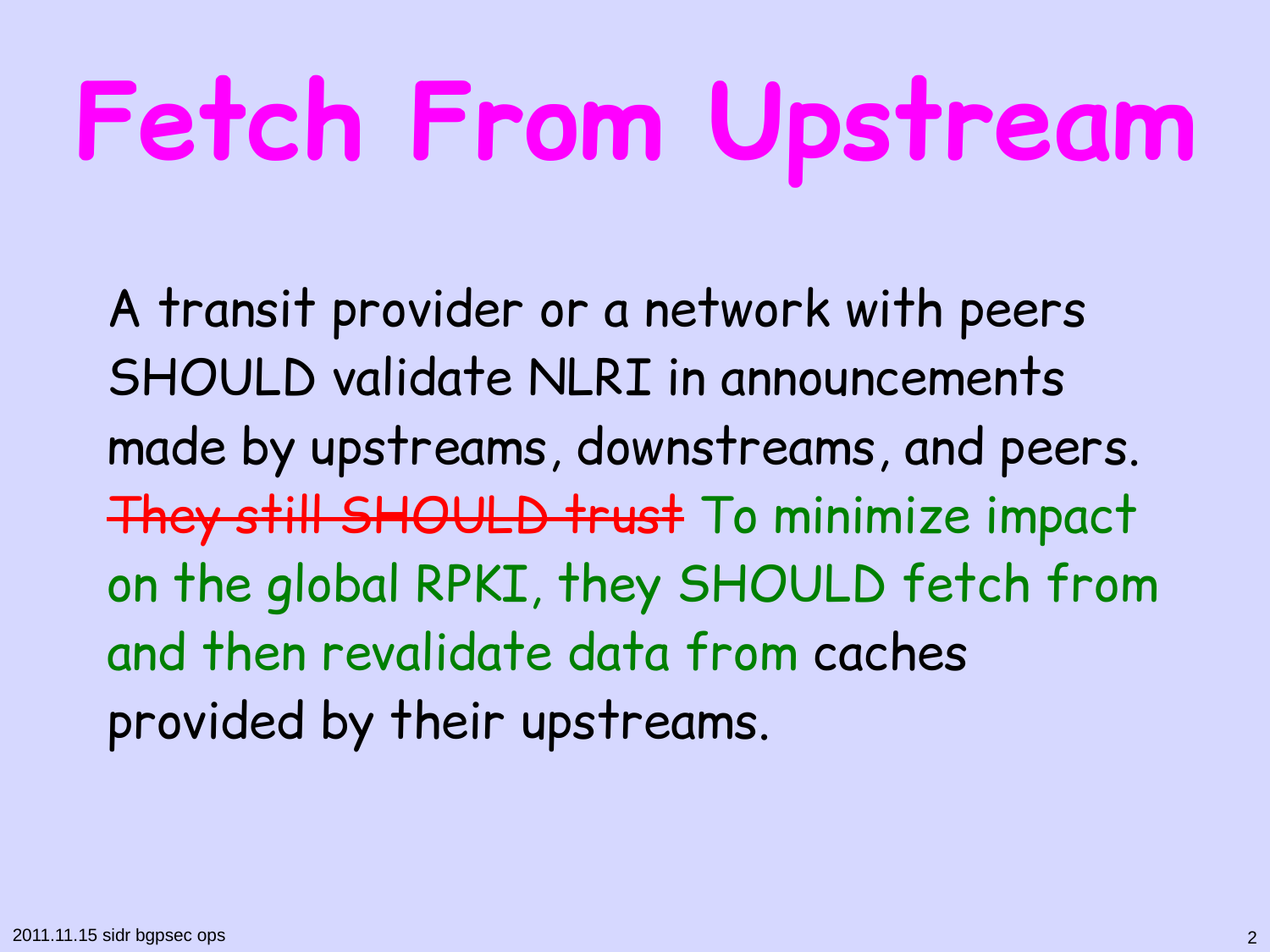

# Fetch From Upstream
A transit provider or a network with peers SHOULD validate NLRI in announcements made by upstreams, downstreams, and peers. They still SHOULD trust To minimize impact on the global RPKI, they SHOULD fetch from and then revalidate data from caches provided by their upstreams.
2
2011.11.15 sidr bgpsec ops